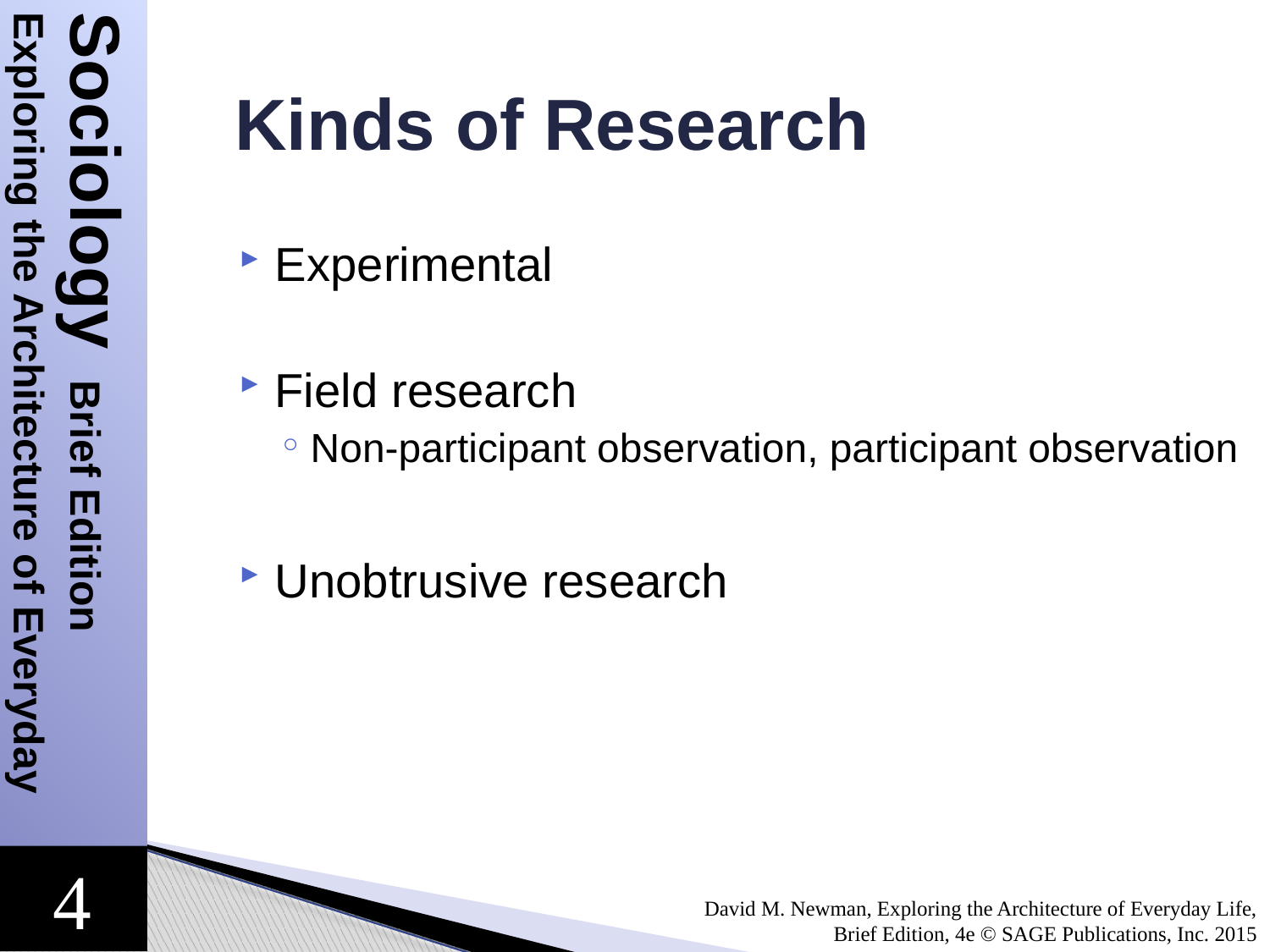

# Kinds of Research
Experimental

Field research
Non-participant observation, participant observation

Unobtrusive research
David M. Newman, Exploring the Architecture of Everyday Life, Brief Edition, 4e © SAGE Publications, Inc. 2015